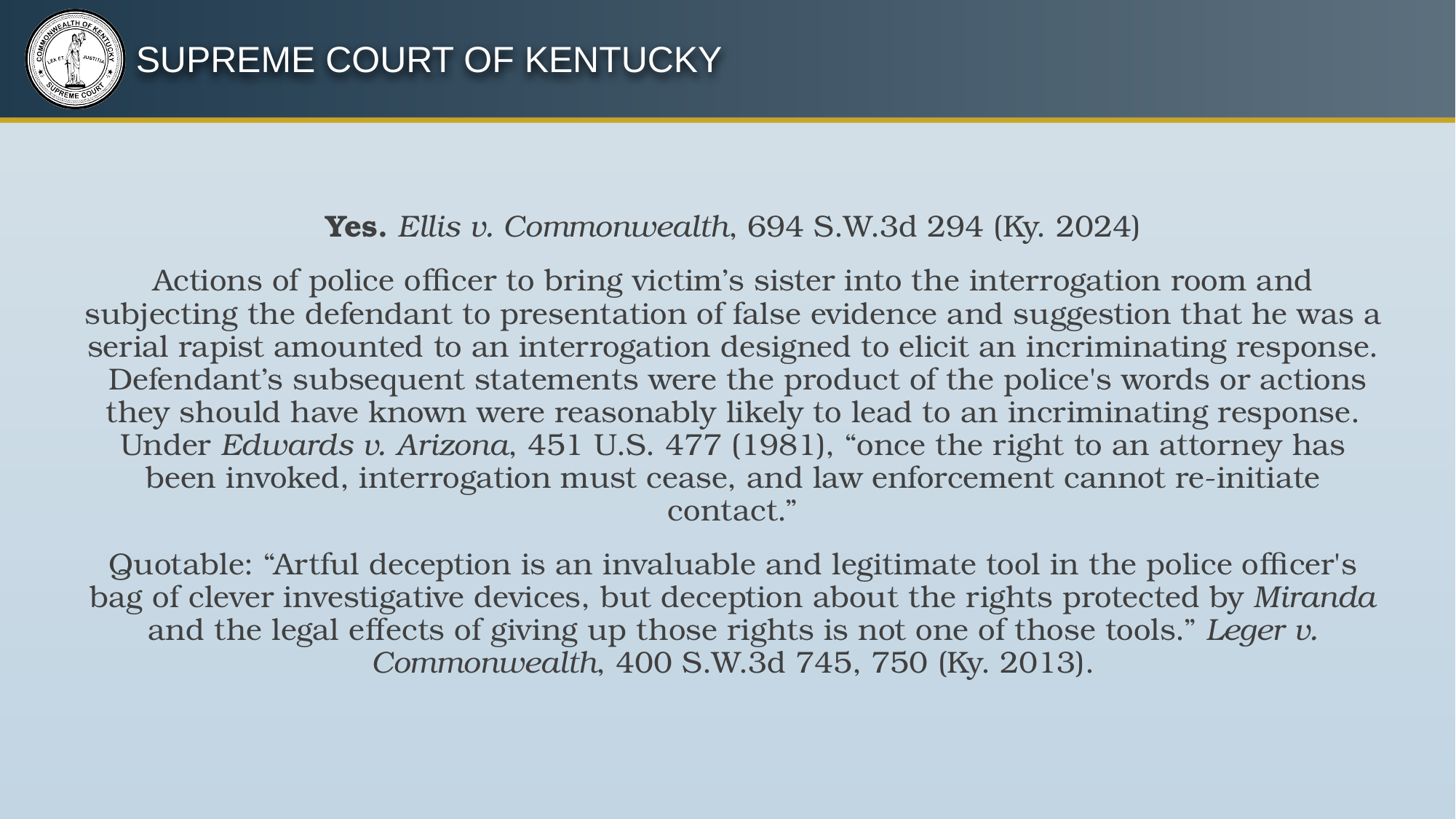

Yes. Ellis v. Commonwealth, 694 S.W.3d 294 (Ky. 2024)
Actions of police officer to bring victim’s sister into the interrogation room and subjecting the defendant to presentation of false evidence and suggestion that he was a serial rapist amounted to an interrogation designed to elicit an incriminating response.  Defendant’s subsequent statements were the product of the police's words or actions they should have known were reasonably likely to lead to an incriminating response. Under Edwards v. Arizona, 451 U.S. 477 (1981), “once the right to an attorney has been invoked, interrogation must cease, and law enforcement cannot re-initiate contact.”
Quotable: “Artful deception is an invaluable and legitimate tool in the police officer's bag of clever investigative devices, but deception about the rights protected by Miranda and the legal effects of giving up those rights is not one of those tools.” Leger v. Commonwealth, 400 S.W.3d 745, 750 (Ky. 2013).